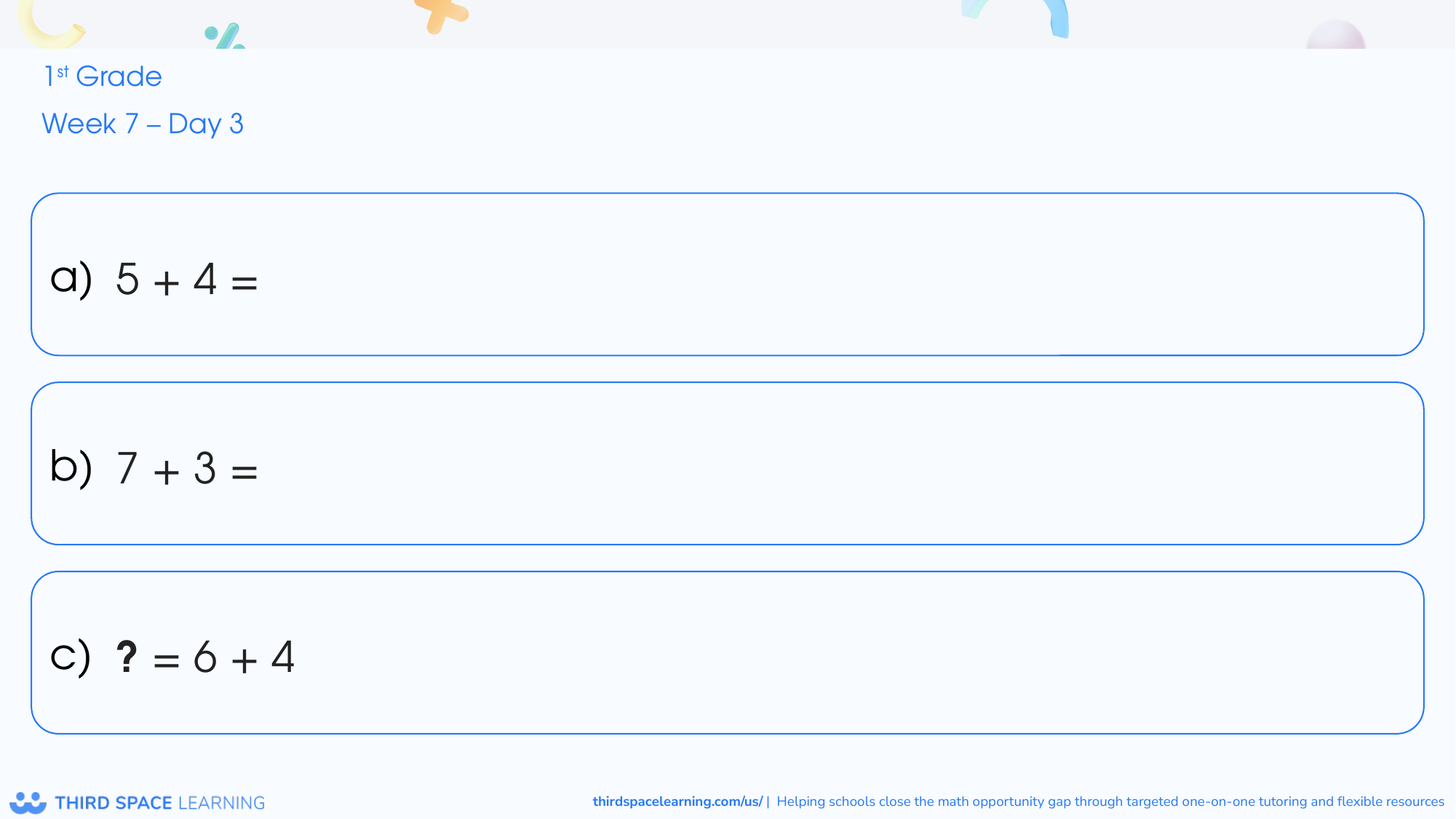

1st Grade
Week 7 – Day 3
5 + 4 =
7 + 3 =
? = 6 + 4